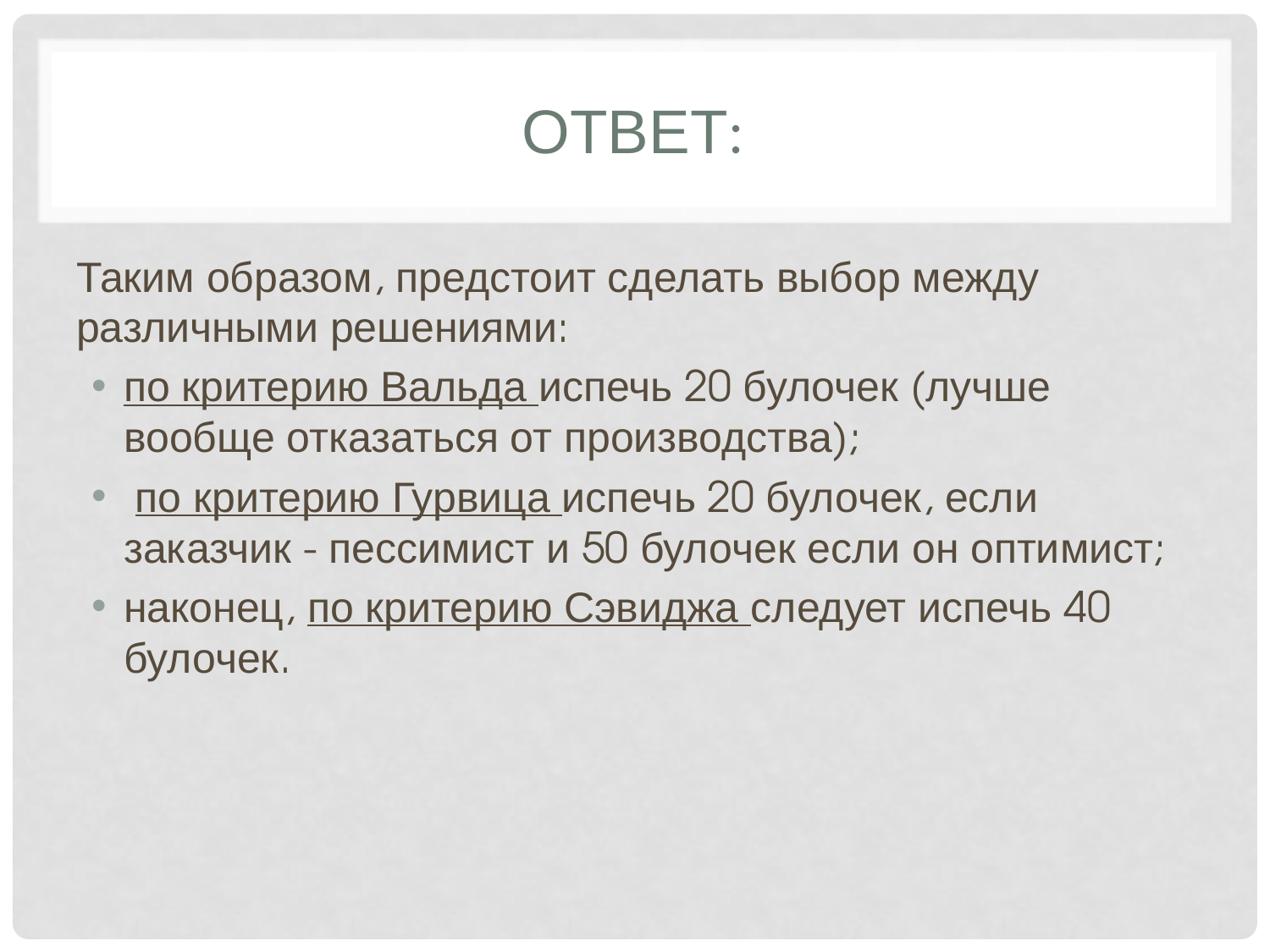

# Ответ:
Таким образом, предстоит сделать выбор между различными решениями:
по критерию Вальда испечь 20 булочек (лучше вообще отказаться от производства);
 по критерию Гурвица испечь 20 булочек, если заказчик - пессимист и 50 булочек если он оптимист;
наконец, по критерию Сэвиджа следует испечь 40 булочек.